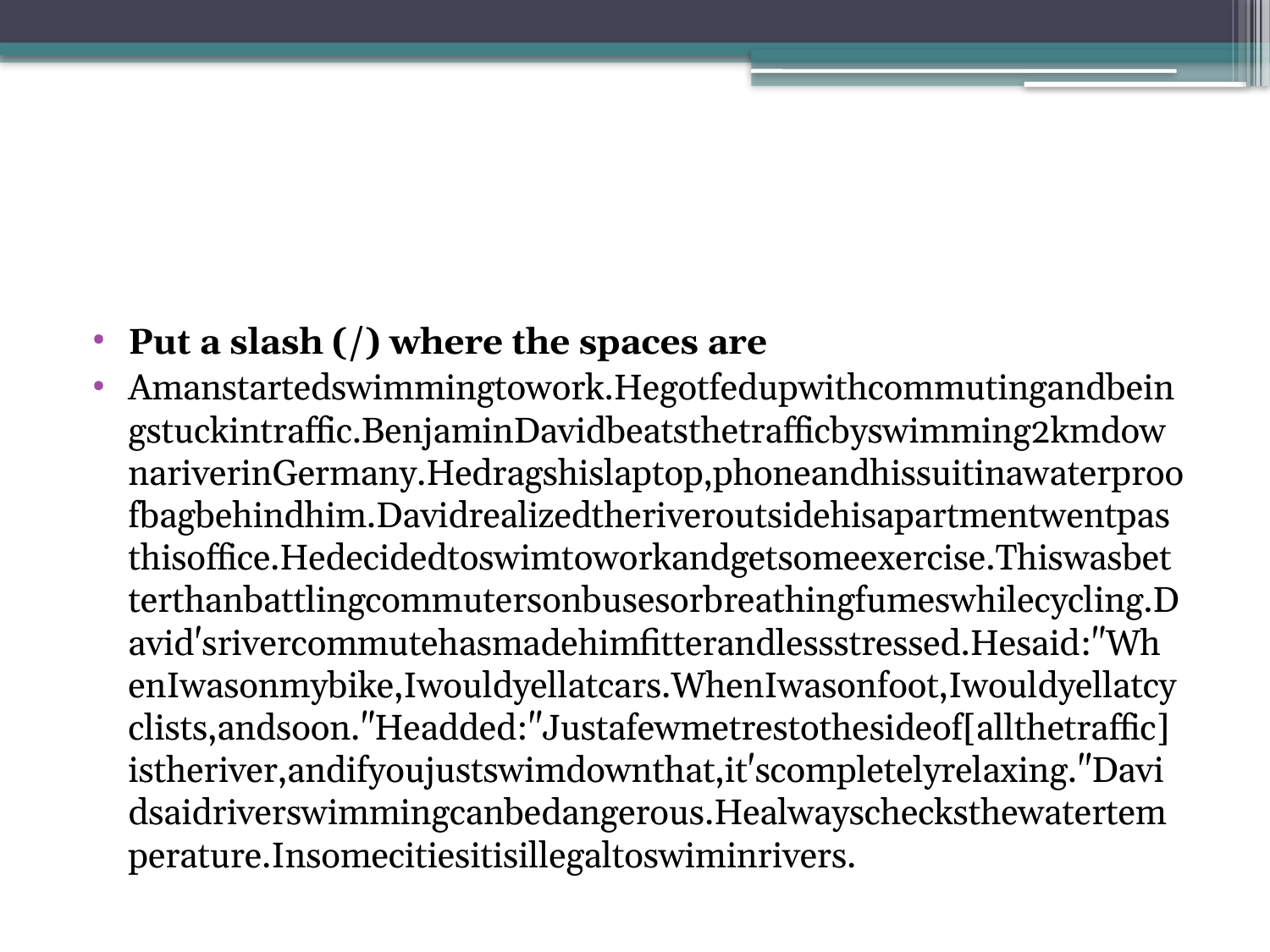

#
Put a slash (/) where the spaces are
Amanstartedswimmingtowork.Hegotfedupwithcommutingandbein
gstuckintraffic.BenjaminDavidbeatsthetrafficbyswimming2kmdow
nariverinGermany.Hedragshislaptop,phoneandhissuitinawaterproo
fbagbehindhim.Davidrealizedtheriveroutsidehisapartmentwentpas
thisoffice.Hedecidedtoswimtoworkandgetsomeexercise.Thiswasbet
terthanbattlingcommutersonbusesorbreathingfumeswhilecycling.D
avid'srivercommutehasmadehimfitterandlessstressed.Hesaid:"Wh
enIwasonmybike,Iwouldyellatcars.WhenIwasonfoot,Iwouldyellatcy
clists,andsoon."Headded:"Justafewmetrestothesideof[allthetraffic]
istheriver,andifyoujustswimdownthat,it'scompletelyrelaxing."Davi
dsaidriverswimmingcanbedangerous.Healwayschecksthewatertem
perature.Insomecitiesitisillegaltoswiminrivers.